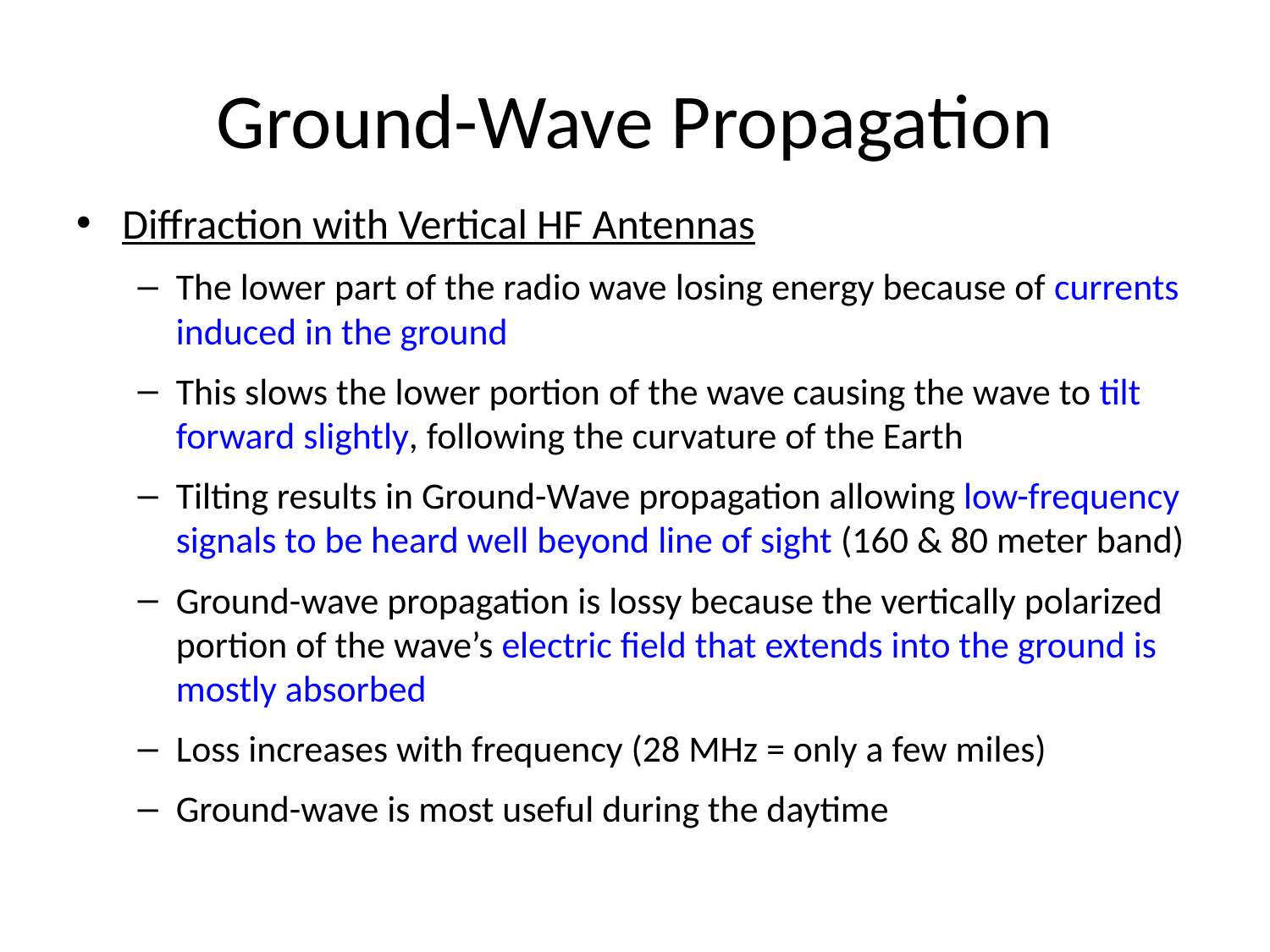

# Ground-Wave Propagation
Diffraction with Vertical HF Antennas
The lower part of the radio wave losing energy because of currents induced in the ground
This slows the lower portion of the wave causing the wave to tilt forward slightly, following the curvature of the Earth
Tilting results in Ground-Wave propagation allowing low-frequency signals to be heard well beyond line of sight (160 & 80 meter band)
Ground-wave propagation is lossy because the vertically polarized portion of the wave’s electric field that extends into the ground is mostly absorbed
Loss increases with frequency (28 MHz = only a few miles)
Ground-wave is most useful during the daytime